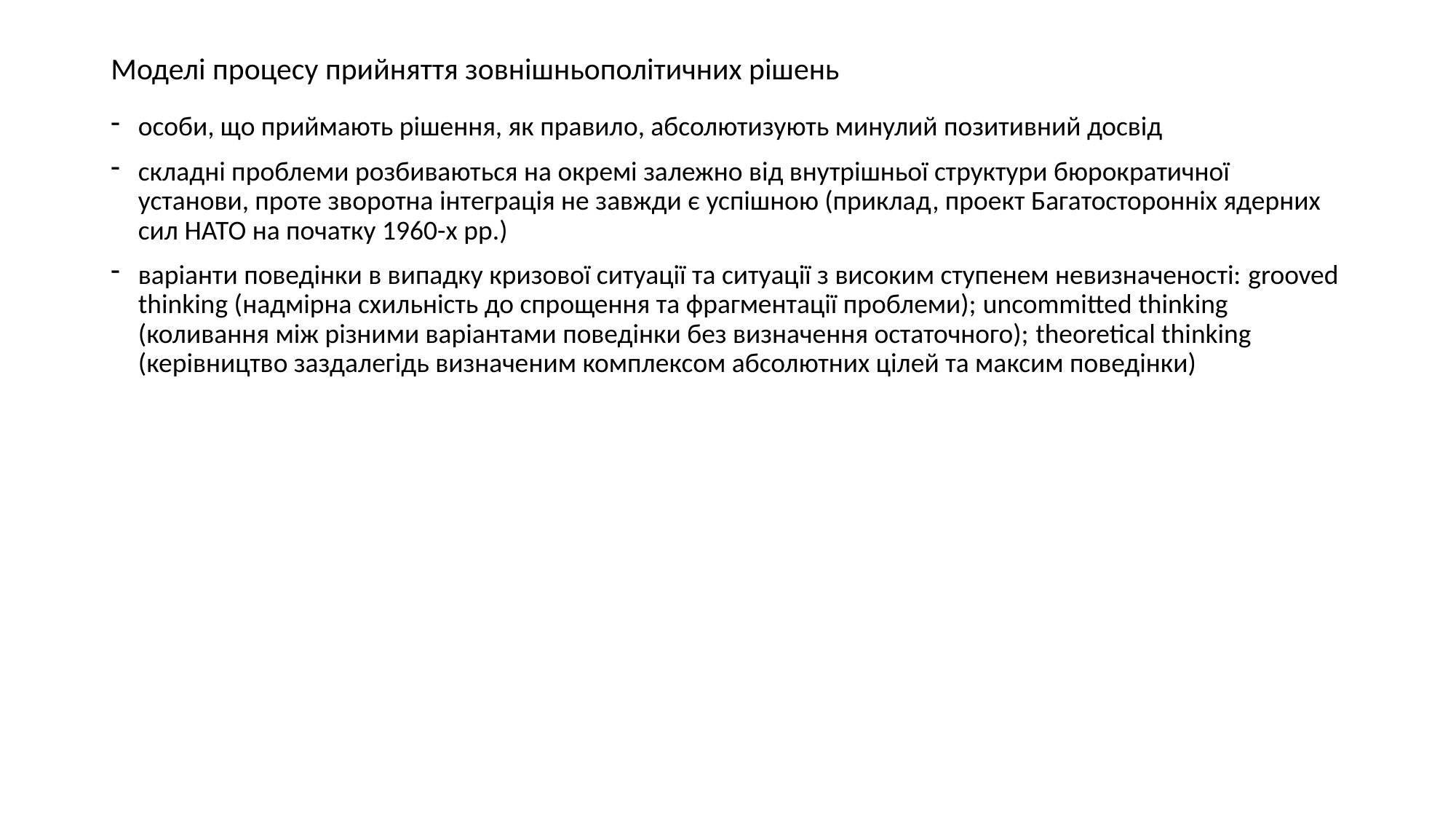

# Моделі процесу прийняття зовнішньополітичних рішень
особи, що приймають рішення, як правило, абсолютизують минулий позитивний досвід
складні проблеми розбиваються на окремі залежно від внутрішньої структури бюрократичної установи, проте зворотна інтеграція не завжди є успішною (приклад, проект Багатосторонніх ядерних сил НАТО на початку 1960-х рр.)
варіанти поведінки в випадку кризової ситуації та ситуації з високим ступенем невизначеності: grooved thinking (надмірна схильність до спрощення та фрагментації проблеми); uncommitted thinking (коливання між різними варіантами поведінки без визначення остаточного); theoretical thinking (керівництво заздалегідь визначеним комплексом абсолютних цілей та максим поведінки)